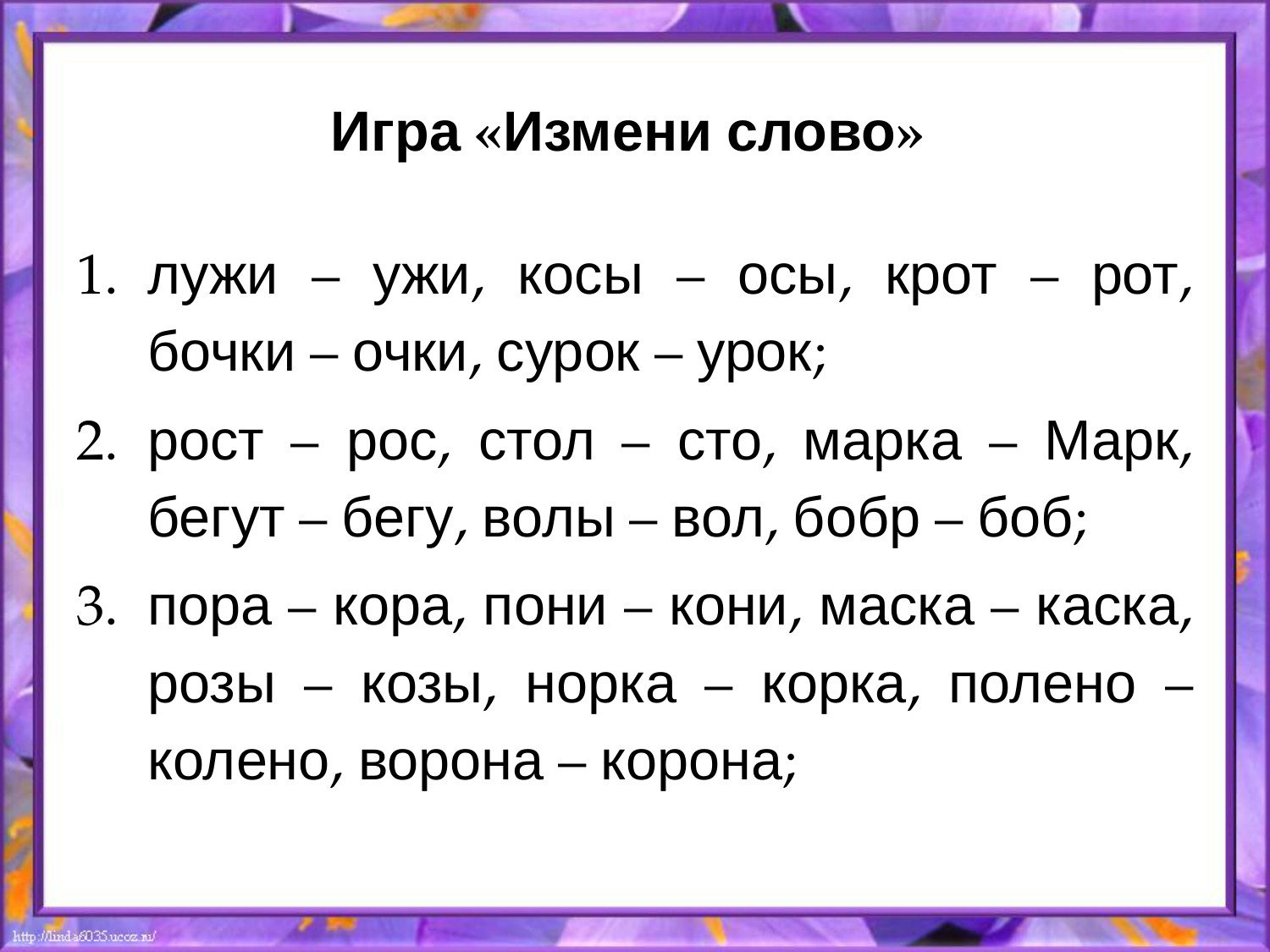

# Игра «Измени слово»
лужи – ужи, косы – осы, крот – рот, бочки – очки, сурок – урок;
рост – рос, стол – сто, марка – Марк, бегут – бегу, волы – вол, бобр – боб;
пора – кора, пони – кони, маска – каска, розы – козы, норка – корка, полено – колено, ворона – корона;